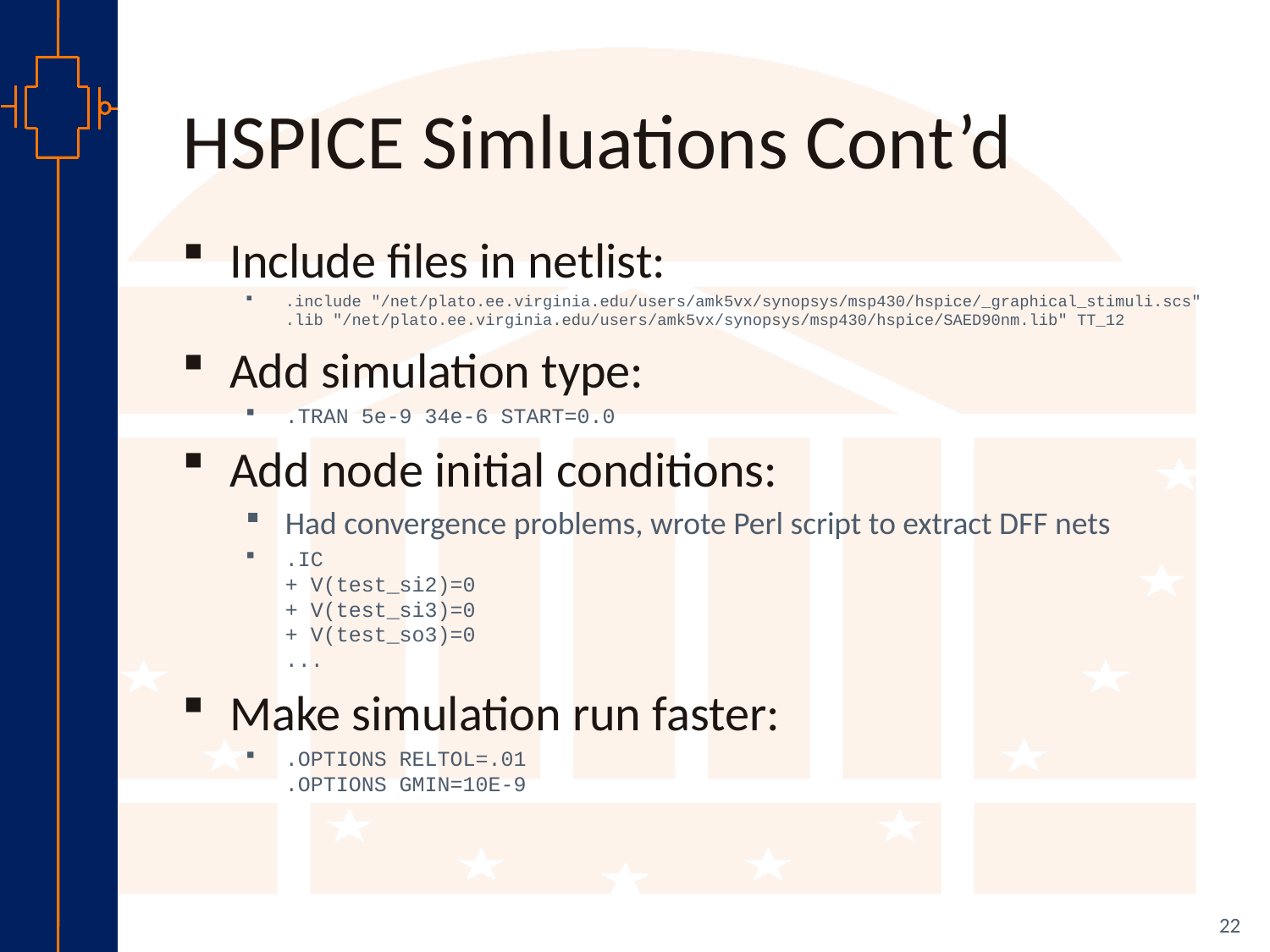

# HSPICE Simluations Cont’d
Include files in netlist:
.include "/net/plato.ee.virginia.edu/users/amk5vx/synopsys/msp430/hspice/_graphical_stimuli.scs"
.lib "/net/plato.ee.virginia.edu/users/amk5vx/synopsys/msp430/hspice/SAED90nm.lib" TT_12
Add simulation type:
.TRAN 5e-9 34e-6 START=0.0
Add node initial conditions:
Had convergence problems, wrote Perl script to extract DFF nets
.IC
+ V(test_si2)=0
+ V(test_si3)=0
+ V(test_so3)=0
...
Make simulation run faster:
.OPTIONS RELTOL=.01
.OPTIONS GMIN=10E-9
22